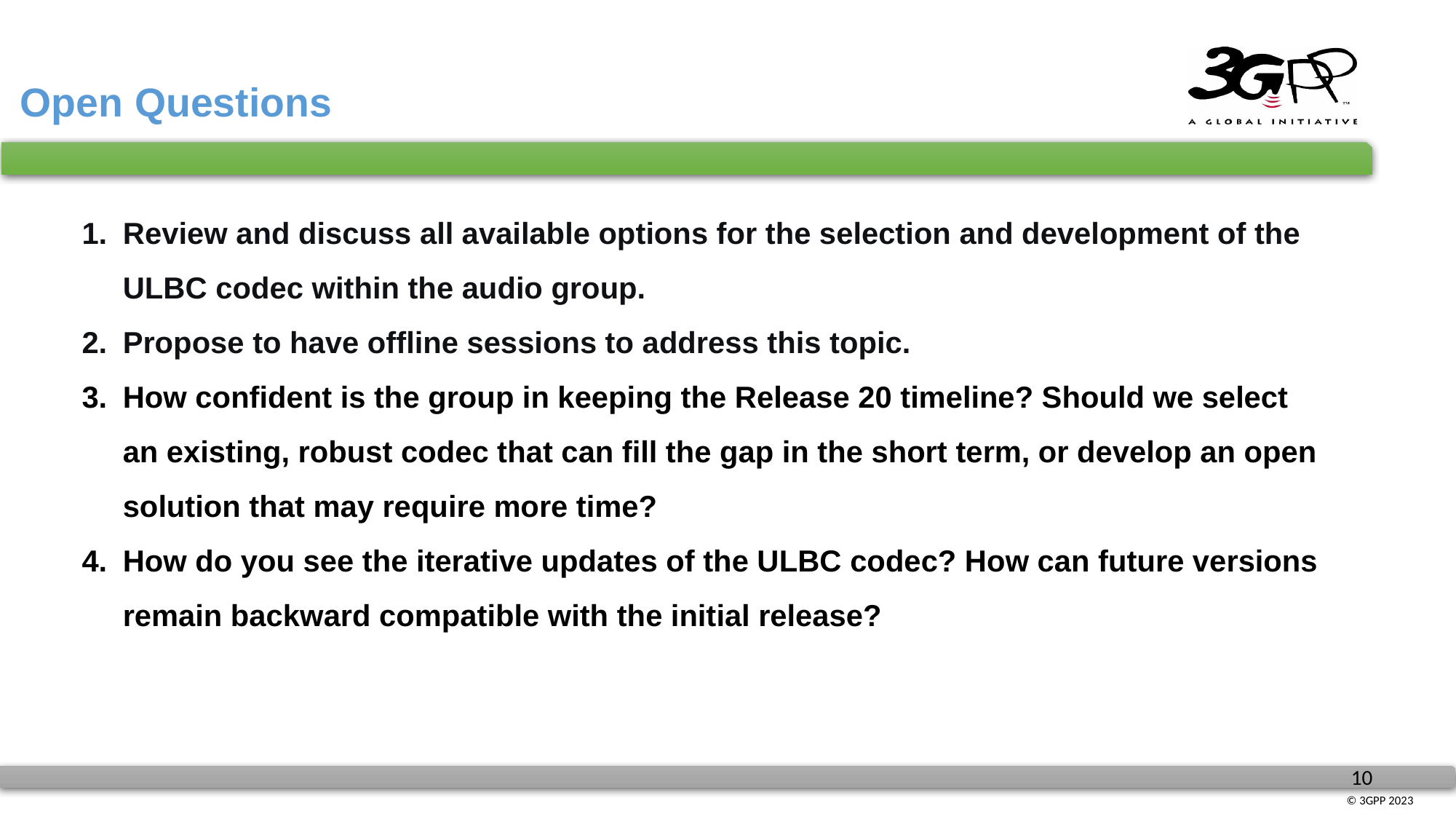

# Open Questions

Review and discuss all available options for the selection and development of the ULBC codec within the audio group.
Propose to have offline sessions to address this topic.
How confident is the group in keeping the Release 20 timeline? Should we select an existing, robust codec that can fill the gap in the short term, or develop an open solution that may require more time?
How do you see the iterative updates of the ULBC codec? How can future versions remain backward compatible with the initial release?